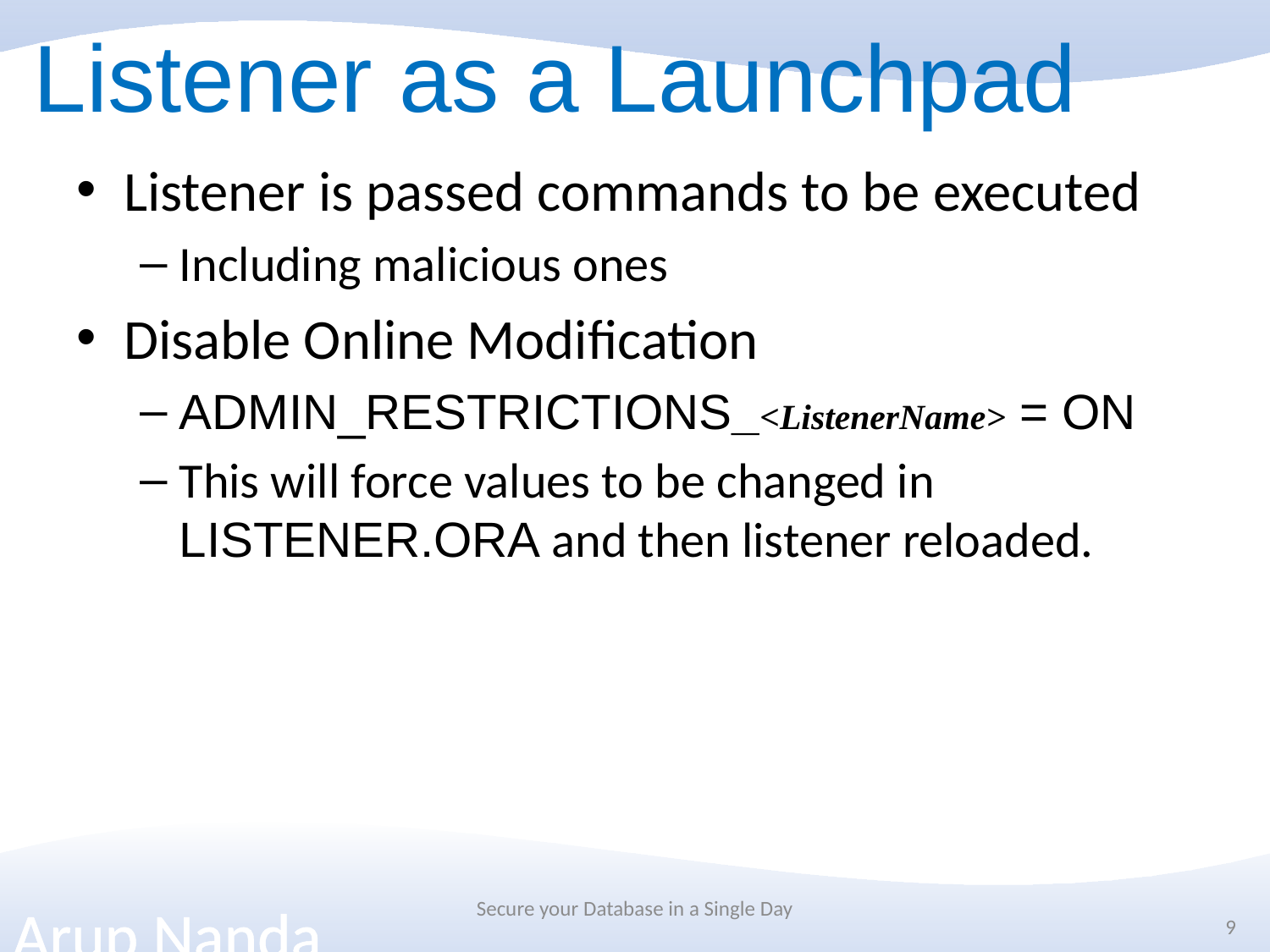

# Listener as a Launchpad
Listener is passed commands to be executed
Including malicious ones
Disable Online Modification
ADMIN_RESTRICTIONS_<ListenerName> = ON
This will force values to be changed in LISTENER.ORA and then listener reloaded.
Secure your Database in a Single Day
9